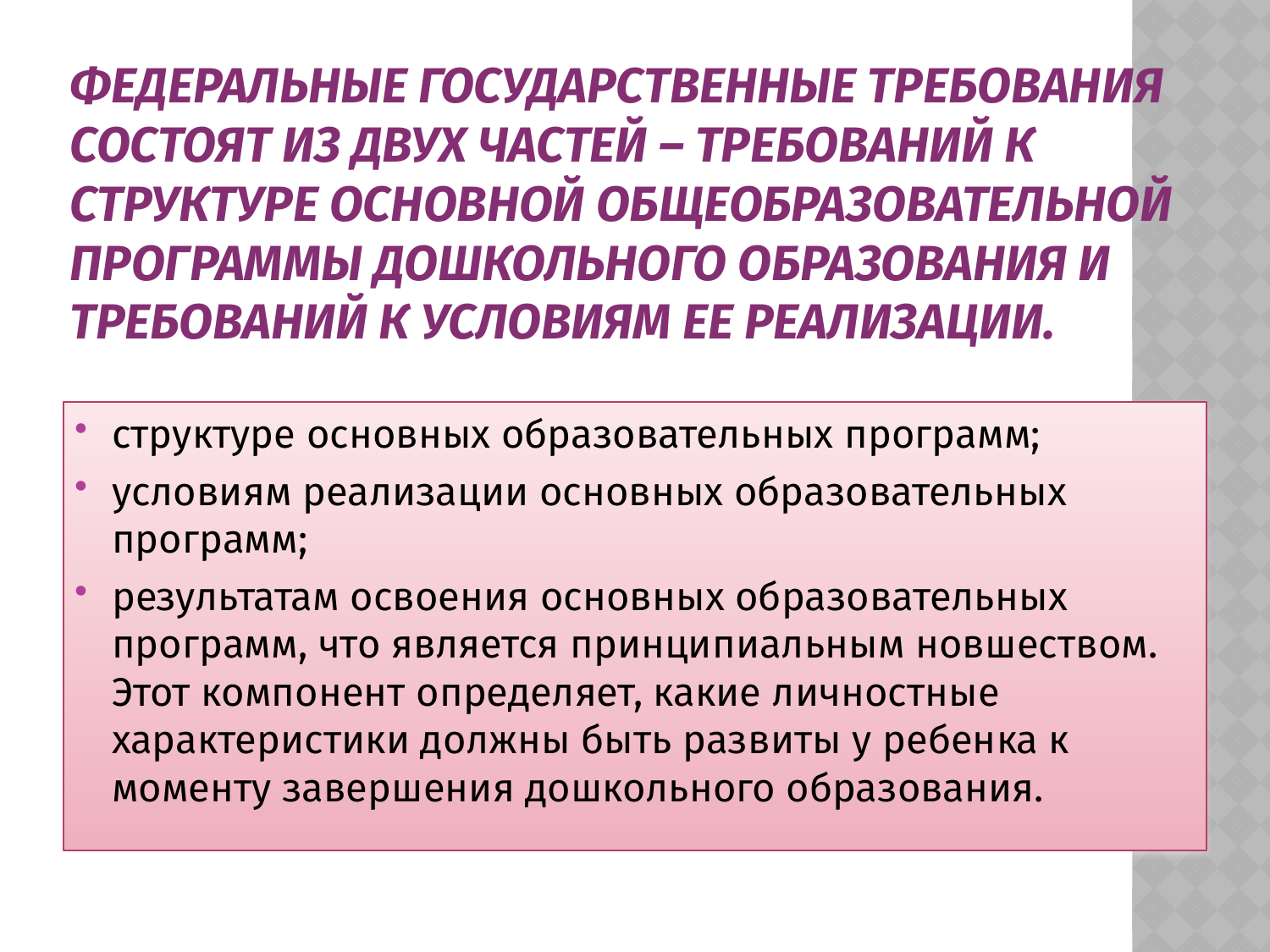

# Федеральные государственные требования состоят из двух частей – требований к структуре основной общеобразовательной программы дошкольного образования и требований к условиям ее реализации.
структуре основных образовательных программ;
условиям реализации основных образовательных программ;
результатам освоения основных образовательных программ, что является принципиальным новшеством. Этот компонент определяет, какие личностные характеристики должны быть развиты у ребенка к моменту завершения дошкольного образования.